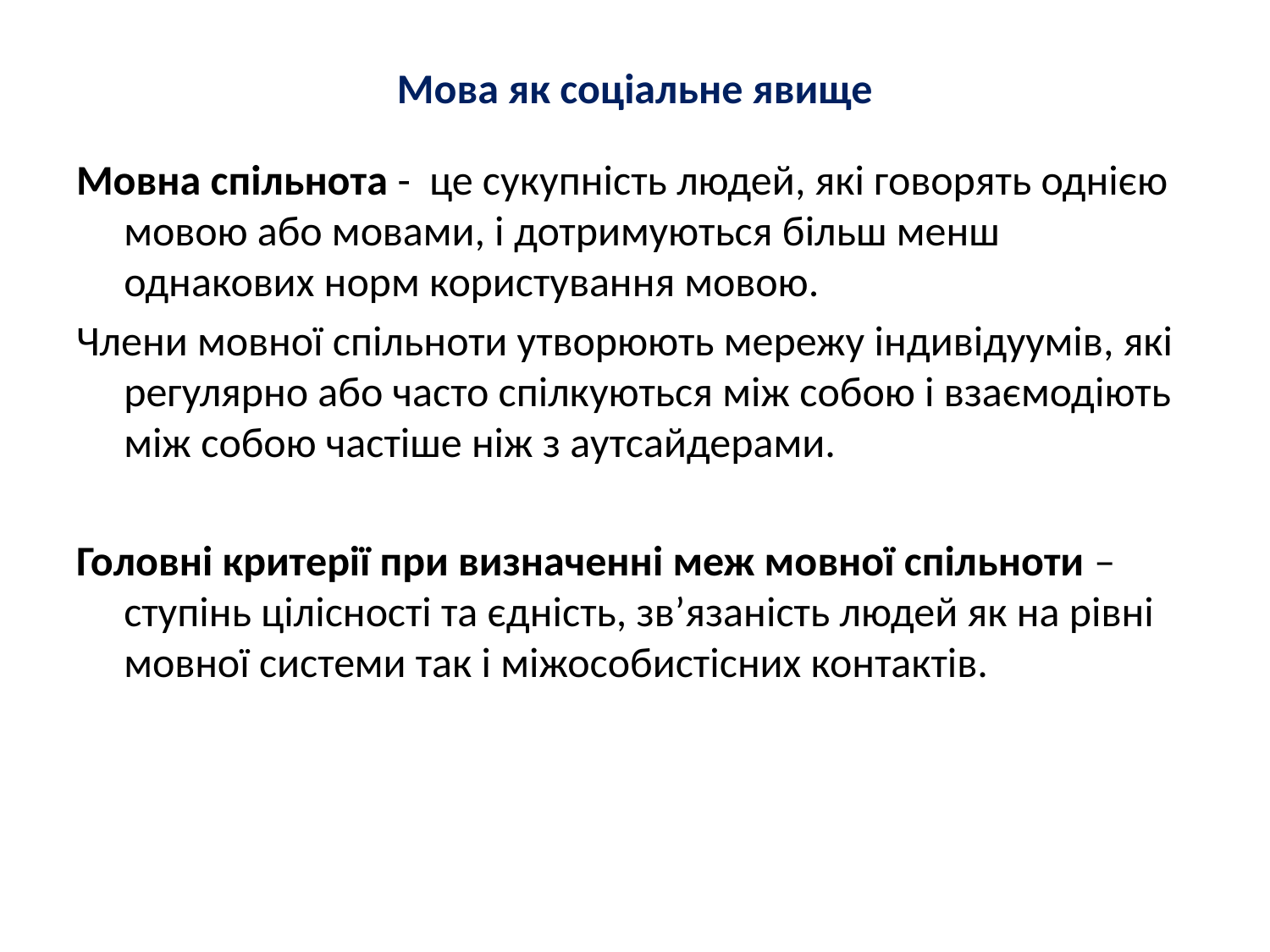

# Мова як соціальне явище
Мовна спільнота -  це сукупність людей, які говорять однією мовою або мовами, і дотримуються більш менш однакових норм користування мовою.
Члени мовної спільноти утворюють мережу індивідуумів, які регулярно або часто спілкуються між собою і взаємодіють між собою частіше ніж з аутсайдерами.

Головні критерії при визначенні меж мовної спільноти – ступінь цілісності та єдність, зв’язаність людей як на рівні мовної системи так і міжособистісних контактів.